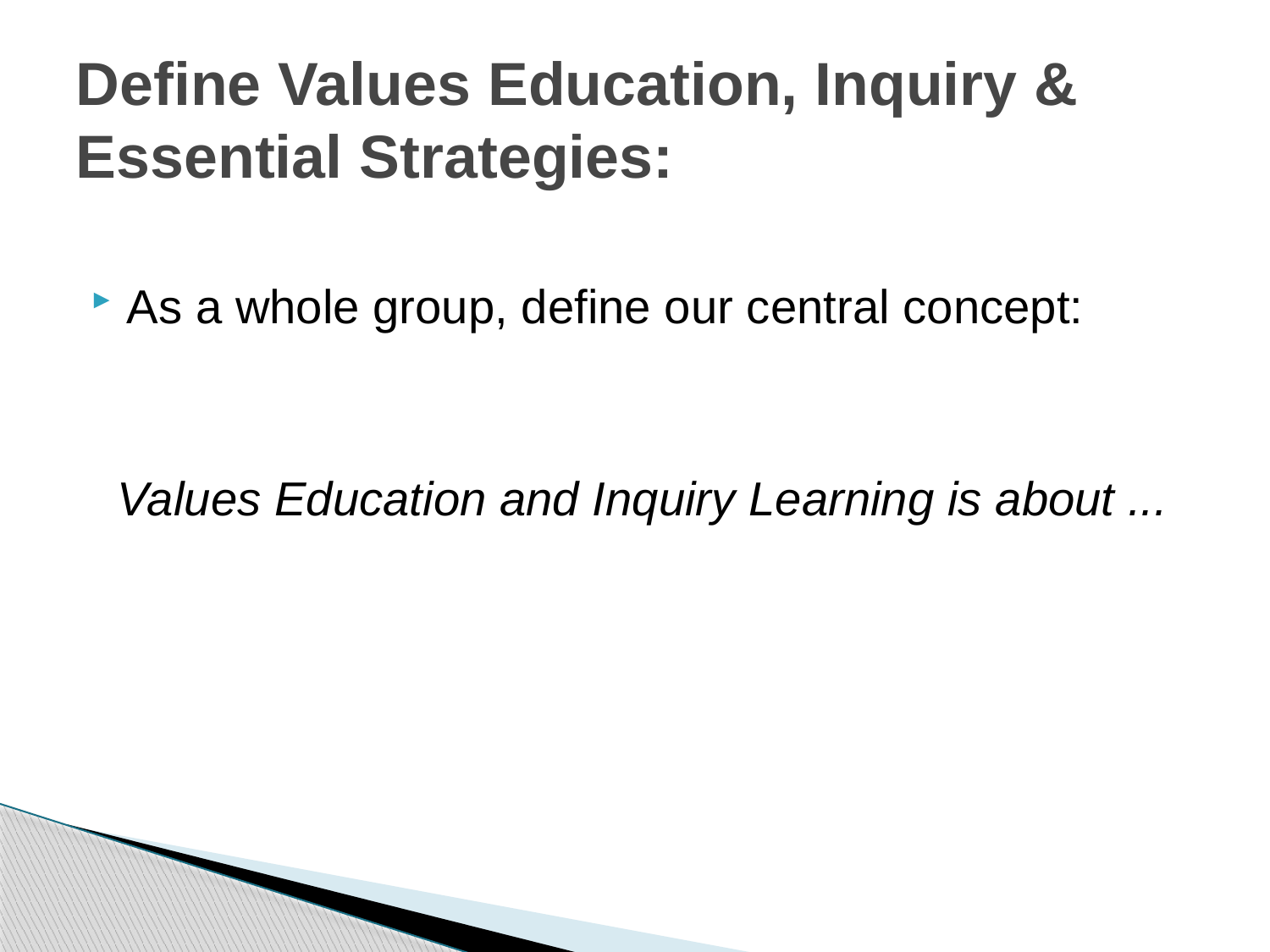

# Define Values Education, Inquiry & Essential Strategies:

As a whole group, define our central concept:

Values Education and Inquiry Learning is about ...